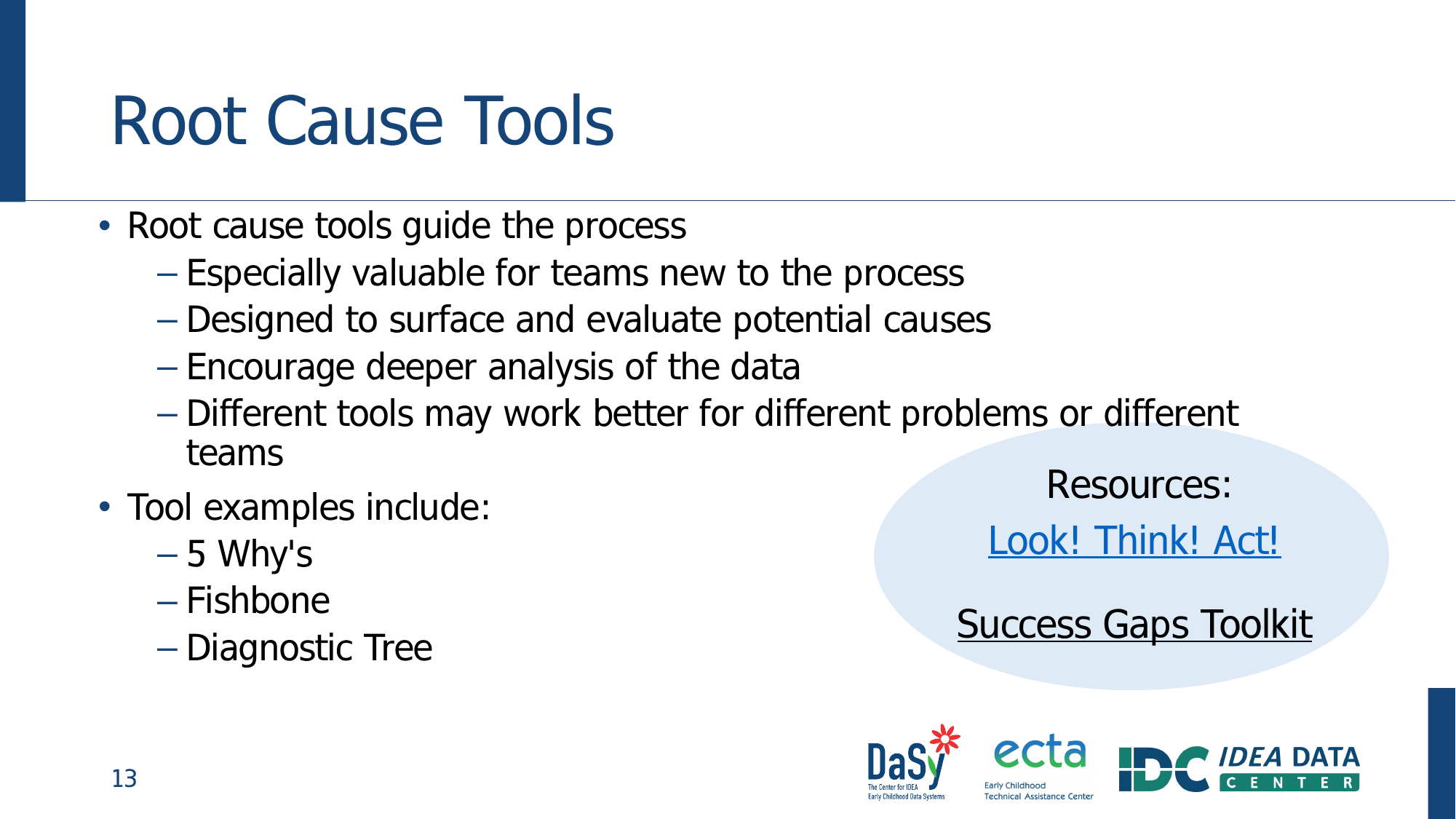

# Root Cause Tools
Root cause tools guide the process
Especially valuable for teams new to the process
Designed to surface and evaluate potential causes
Encourage deeper analysis of the data
Different tools may work better for different problems or different teams
Tool examples include:
5 Why's
Fishbone
Diagnostic Tree

Resources:
Look! Think! Act!
Success Gaps Toolkit